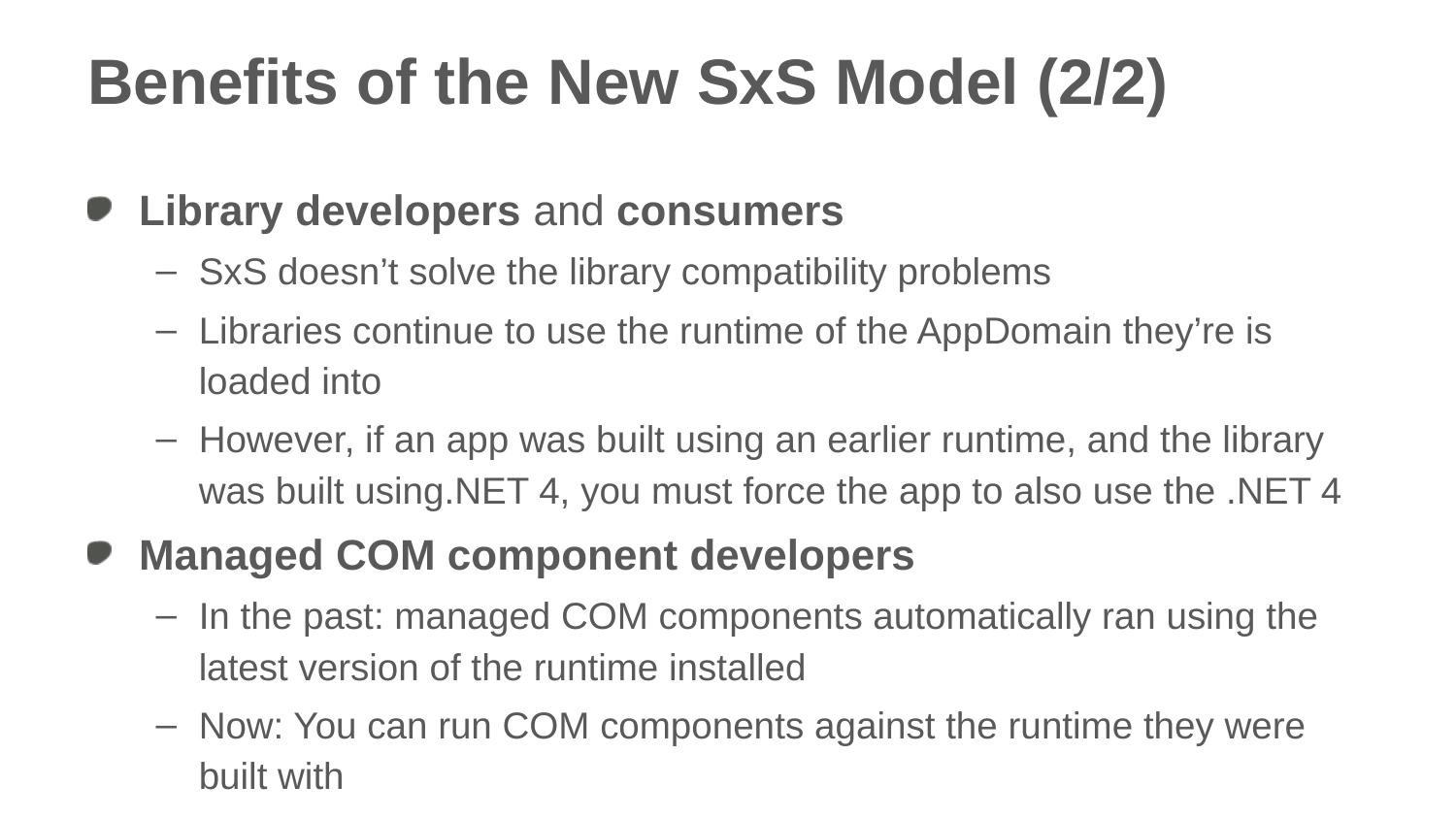

# Benefits of the New SxS Model (2/2)
Library developers and consumers
SxS doesn’t solve the library compatibility problems
Libraries continue to use the runtime of the AppDomain they’re is loaded into
However, if an app was built using an earlier runtime, and the library was built using.NET 4, you must force the app to also use the .NET 4
Managed COM component developers
In the past: managed COM components automatically ran using the latest version of the runtime installed
Now: You can run COM components against the runtime they were built with